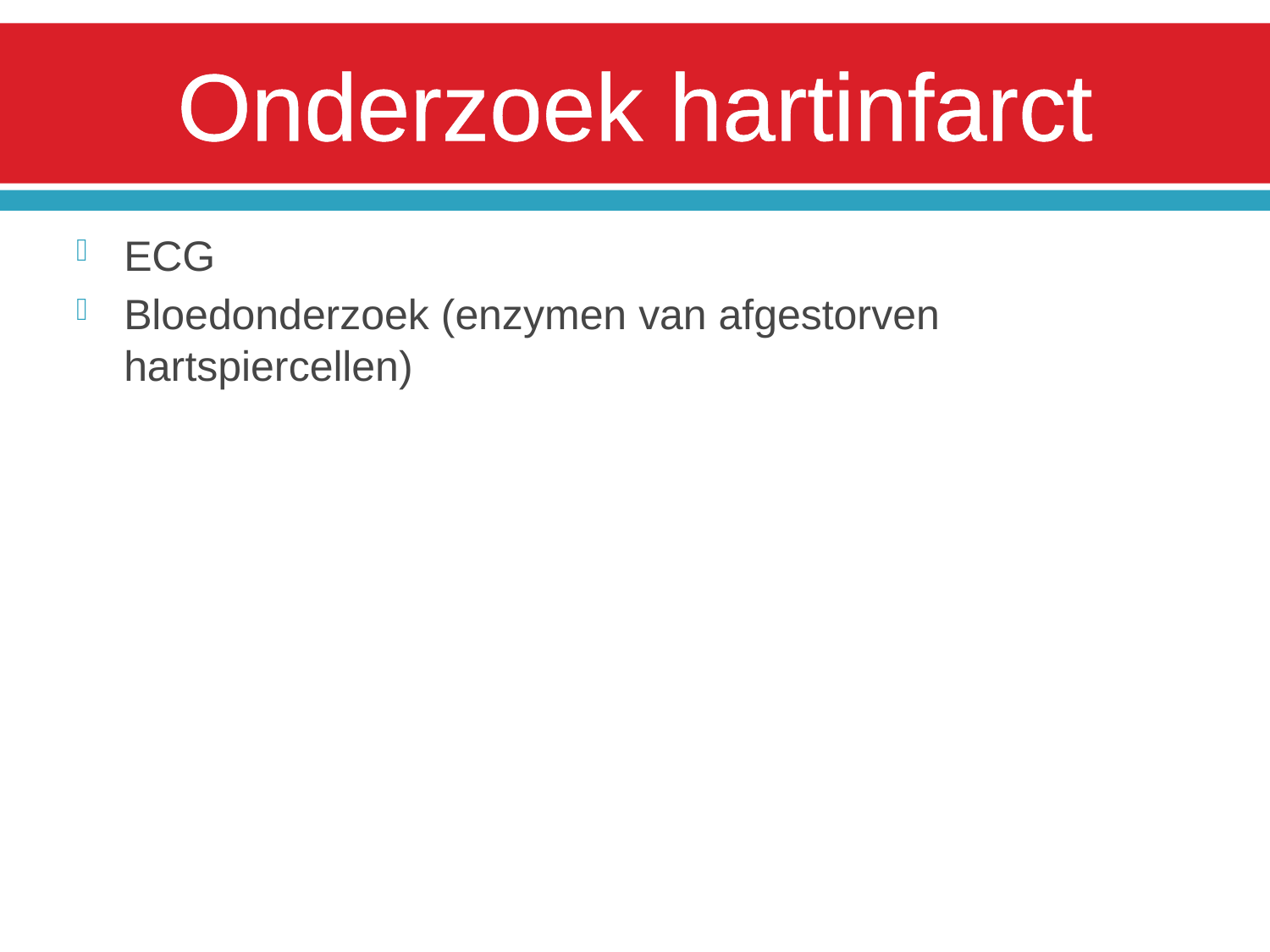

# Onderzoek hartinfarct
ECG
Bloedonderzoek (enzymen van afgestorven hartspiercellen)